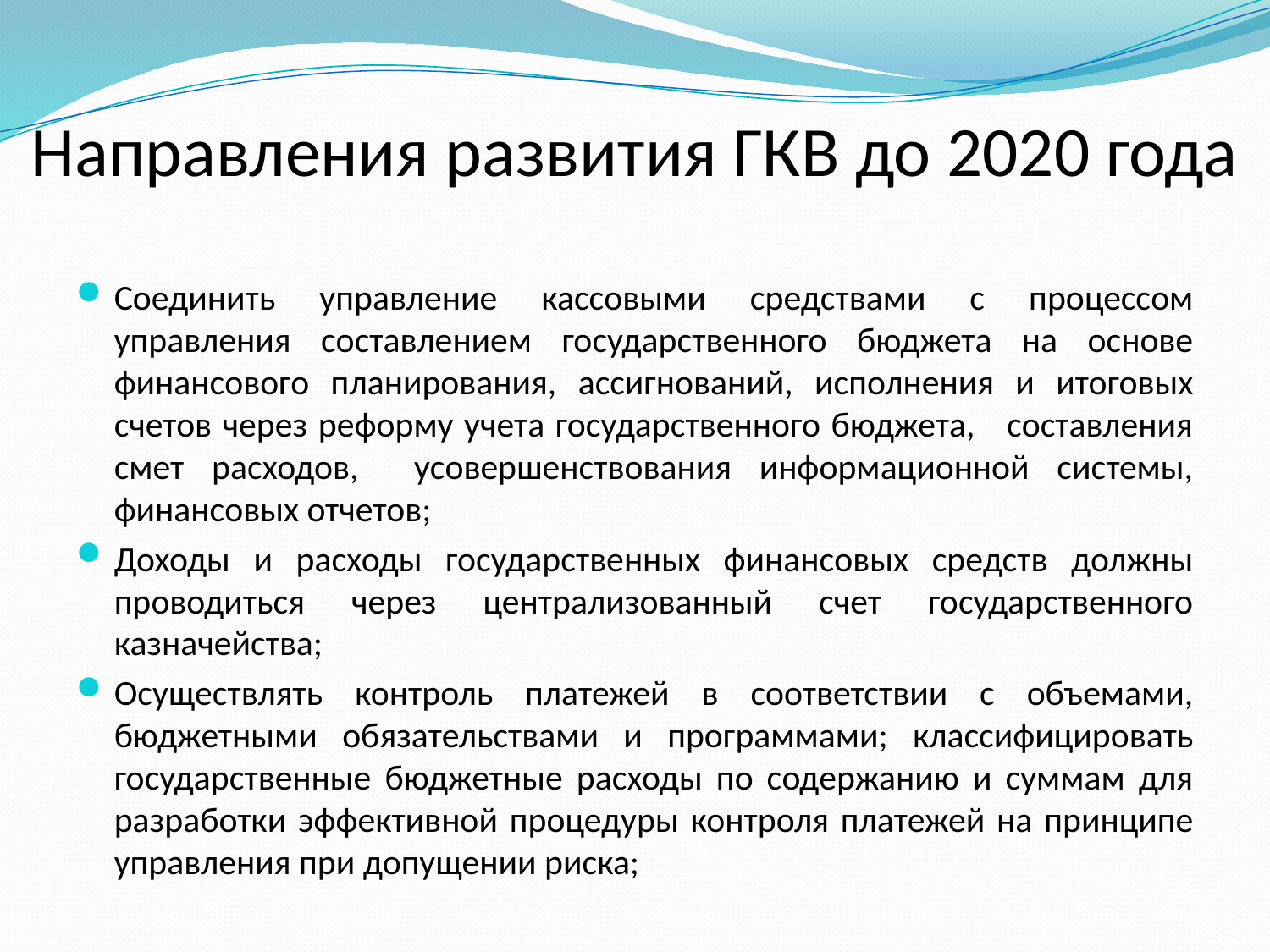

# Направления развития ГКВ до 2020 года
Соединить управление кассовыми средствами с процессом управления составлением государственного бюджета на основе финансового планирования, ассигнований, исполнения и итоговых счетов через реформу учета государственного бюджета,   составления смет расходов,  усовершенствования информационной системы, финансовых отчетов;
Доходы и расходы государственных финансовых средств должны проводиться через централизованный счет государственного казначейства;
Осуществлять контроль платежей в соответствии с объемами, бюджетными обязательствами и программами; классифицировать государственные бюджетные расходы по содержанию и суммам для разработки эффективной процедуры контроля платежей на принципе управления при допущении риска;